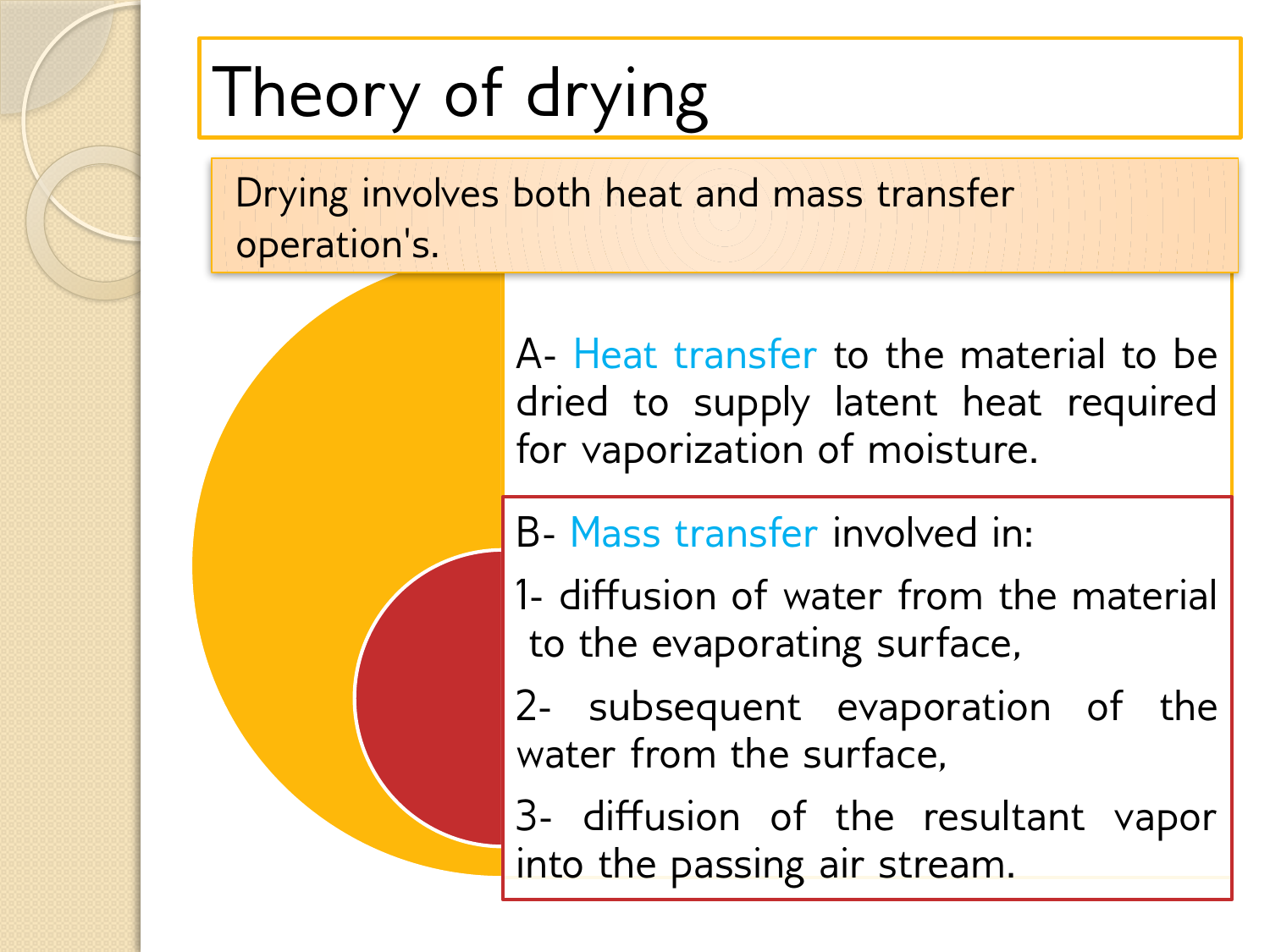

# Theory of drying
Drying involves both heat and mass transfer operation's.
A- Heat transfer to the material to be dried to supply latent heat required for vaporization of moisture.
B- Mass transfer involved in:
1- diffusion of water from the material  to the evaporating surface,
2- subsequent evaporation of the water from the surface,
3- diffusion of the resultant vapor into the passing air stream.